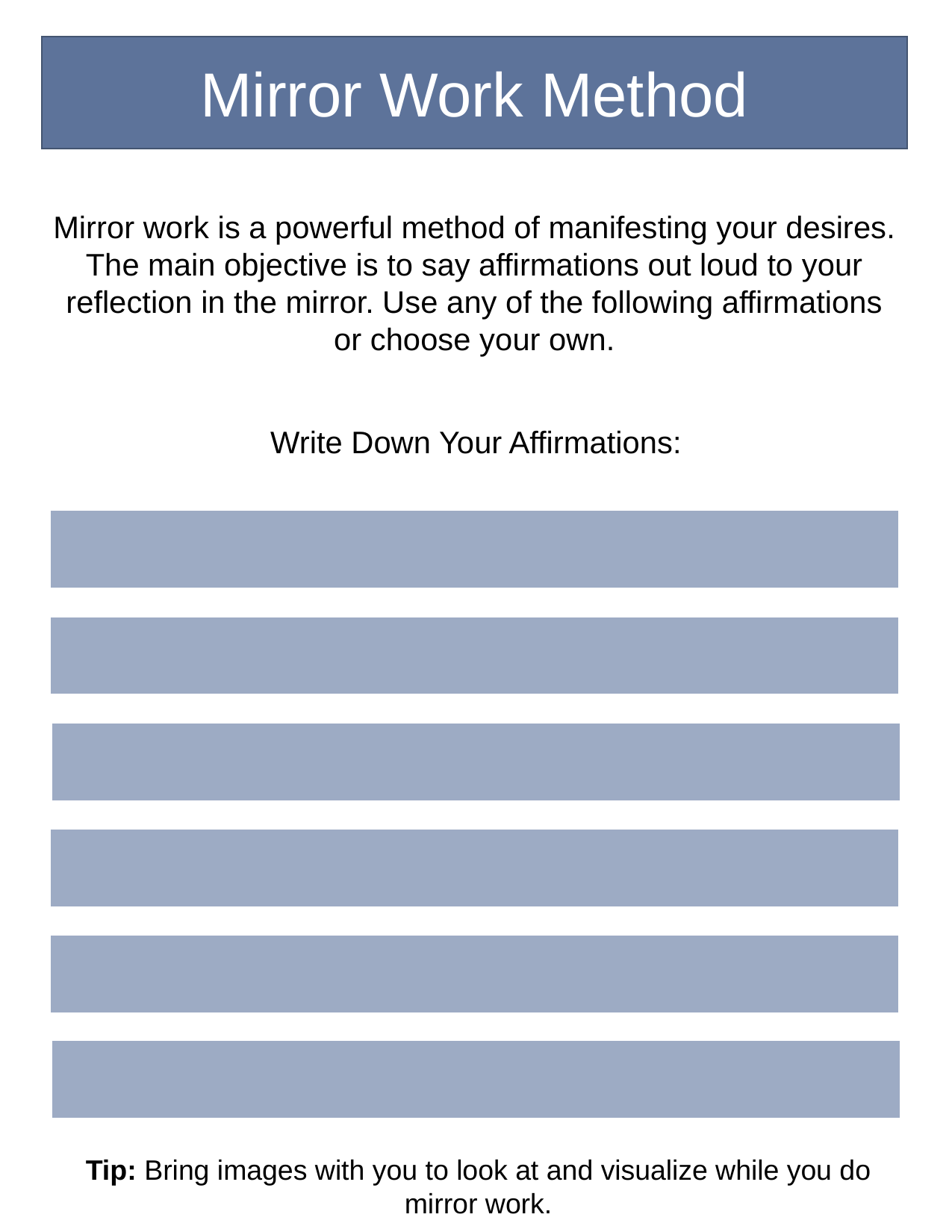

Mirror Work Method
Mirror work is a powerful method of manifesting your desires. The main objective is to say affirmations out loud to your reflection in the mirror. Use any of the following affirmations or choose your own.
Write Down Your Affirmations:

Tip: Bring images with you to look at and visualize while you do mirror work.